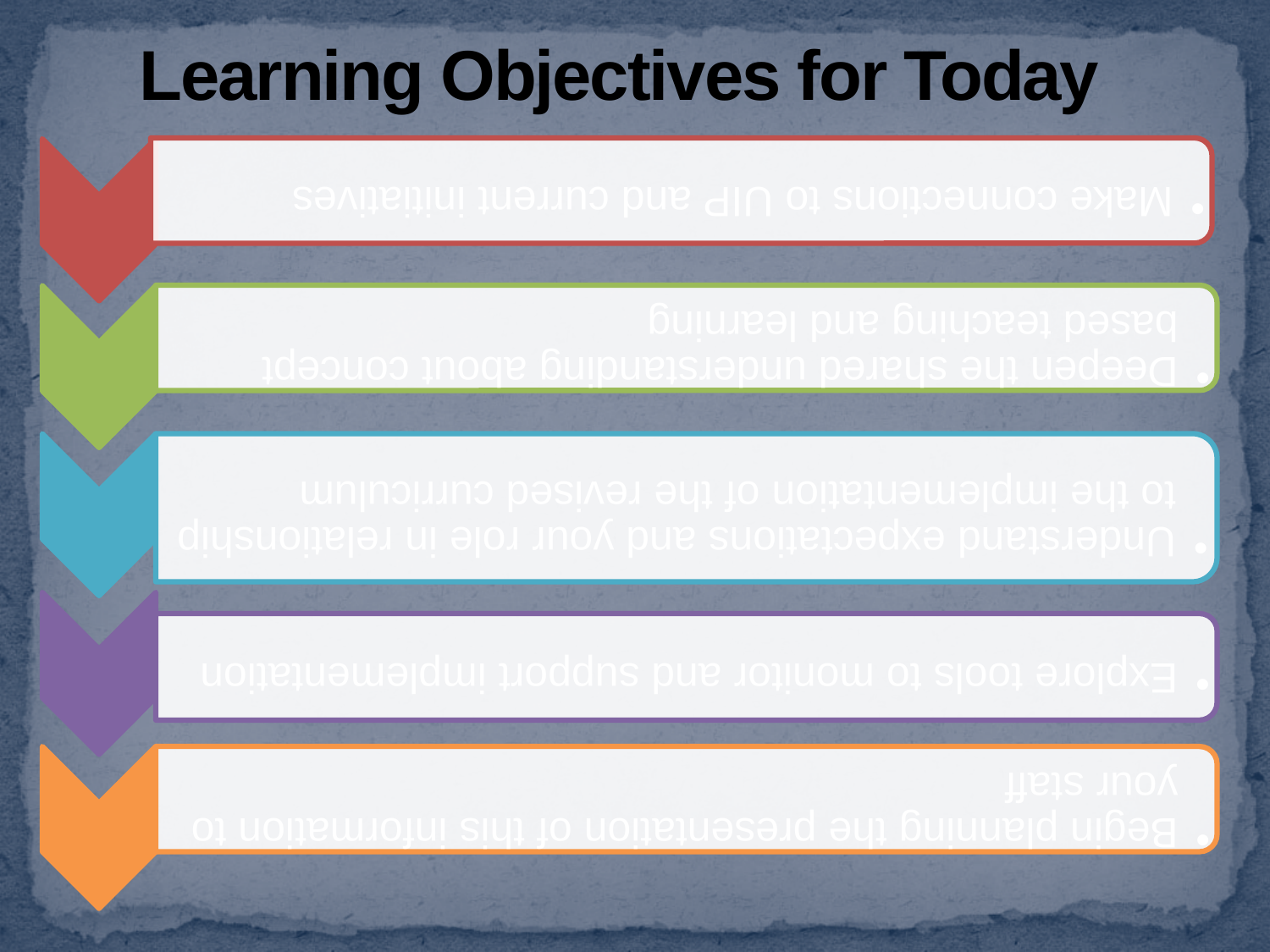

# Learning Objectives for Today

Make connections to UIP and current initiatives

Deepen the shared understanding about concept based teaching and learning

Explore tools to monitor and support implementation

Understand expectations and your role in relationship to the implementation of the revised curriculum

Begin planning the presentation of this information to your staff